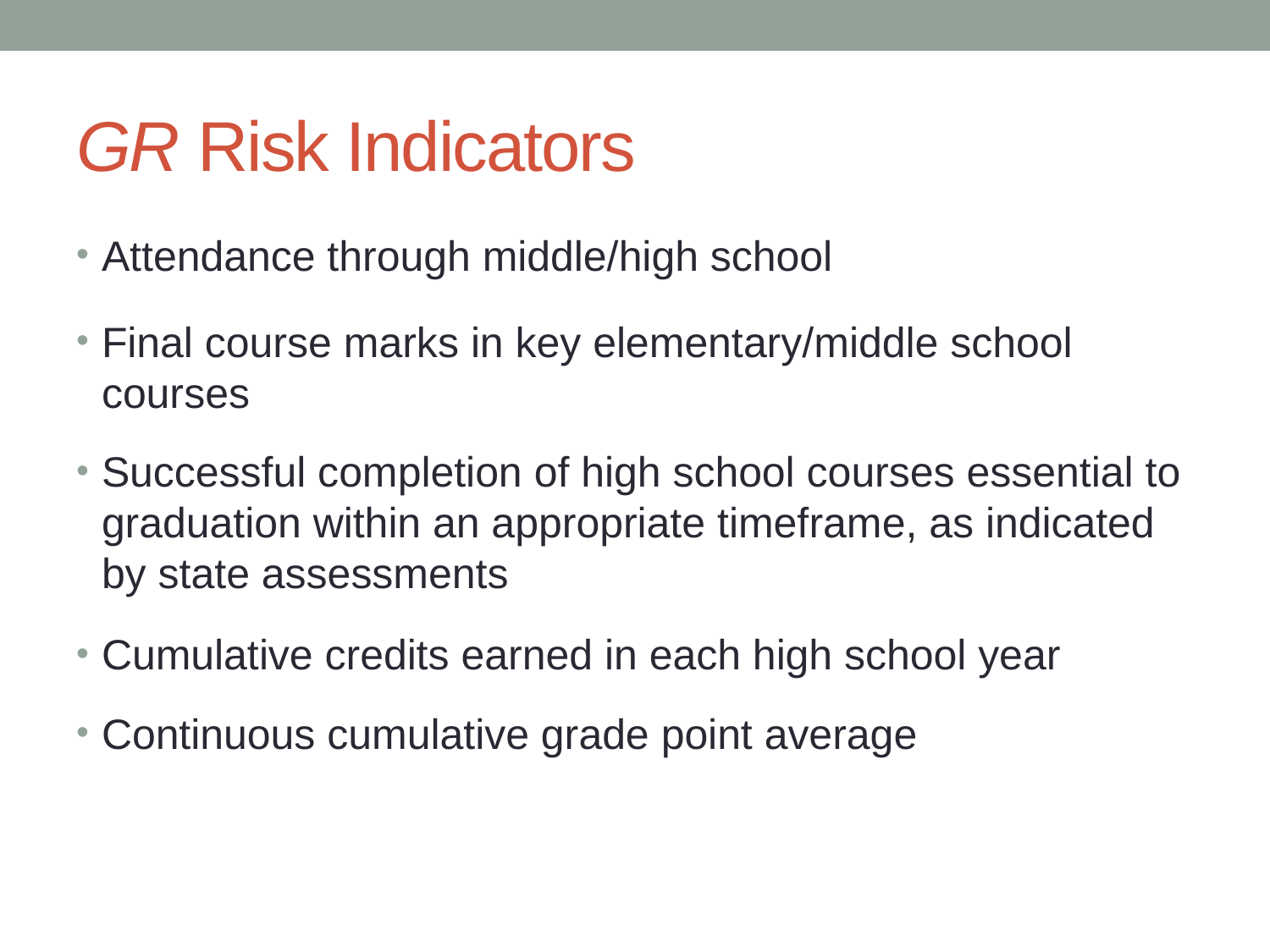

# GR Risk Indicators
Attendance through middle/high school

Final course marks in key elementary/middle school courses

Successful completion of high school courses essential to graduation within an appropriate timeframe, as indicated by state assessments

Cumulative credits earned in each high school year

Continuous cumulative grade point average